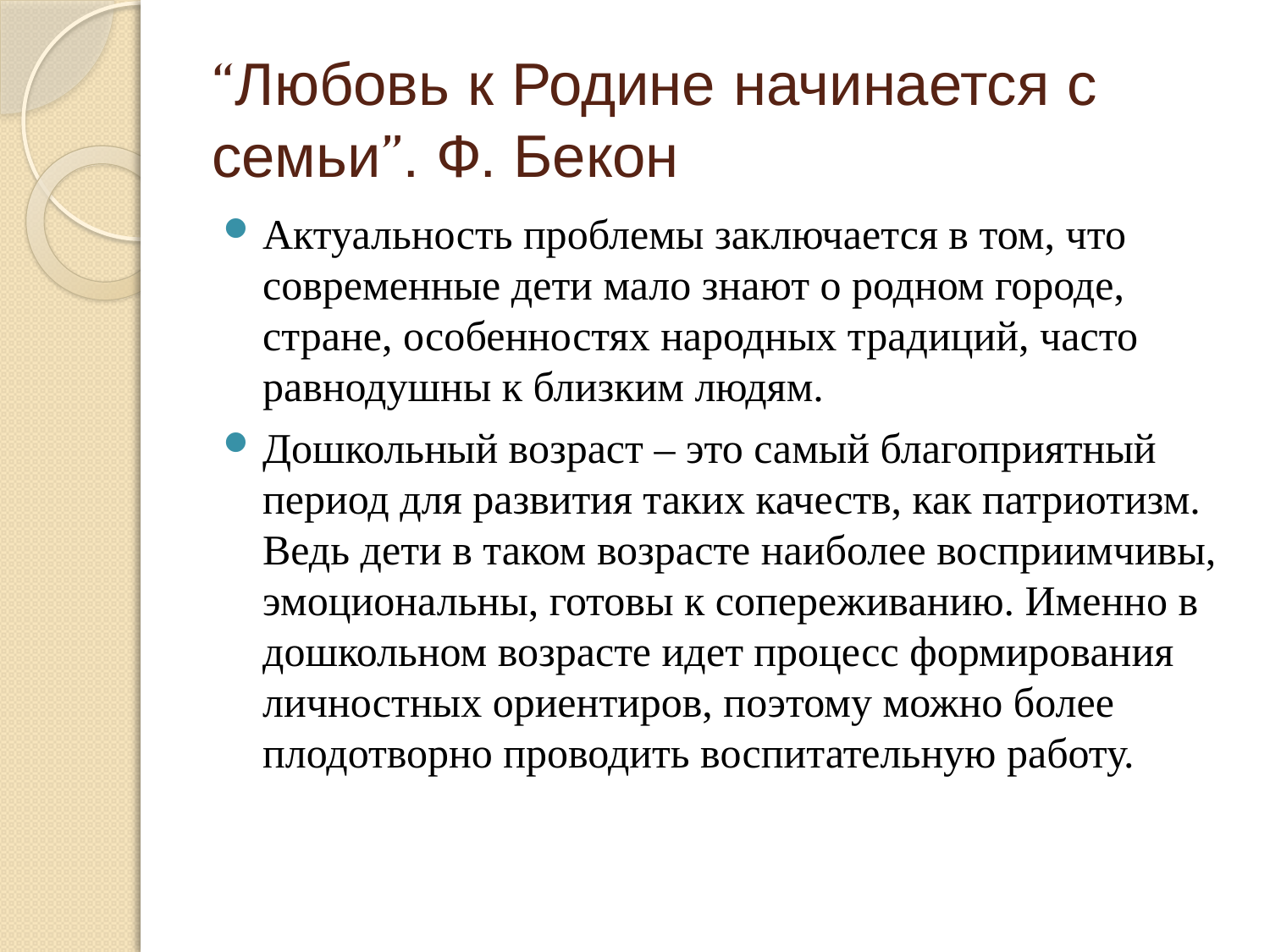

# “Любовь к Родине начинается с семьи”. Ф. Бекон
Актуальность проблемы заключается в том, что современные дети мало знают о родном городе, стране, особенностях народных традиций, часто равнодушны к близким людям.
Дошкольный возраст – это самый благоприятный период для развития таких качеств, как патриотизм. Ведь дети в таком возрасте наиболее восприимчивы, эмоциональны, готовы к сопереживанию. Именно в дошкольном возрасте идет процесс формирования личностных ориентиров, поэтому можно более плодотворно проводить воспитательную работу.